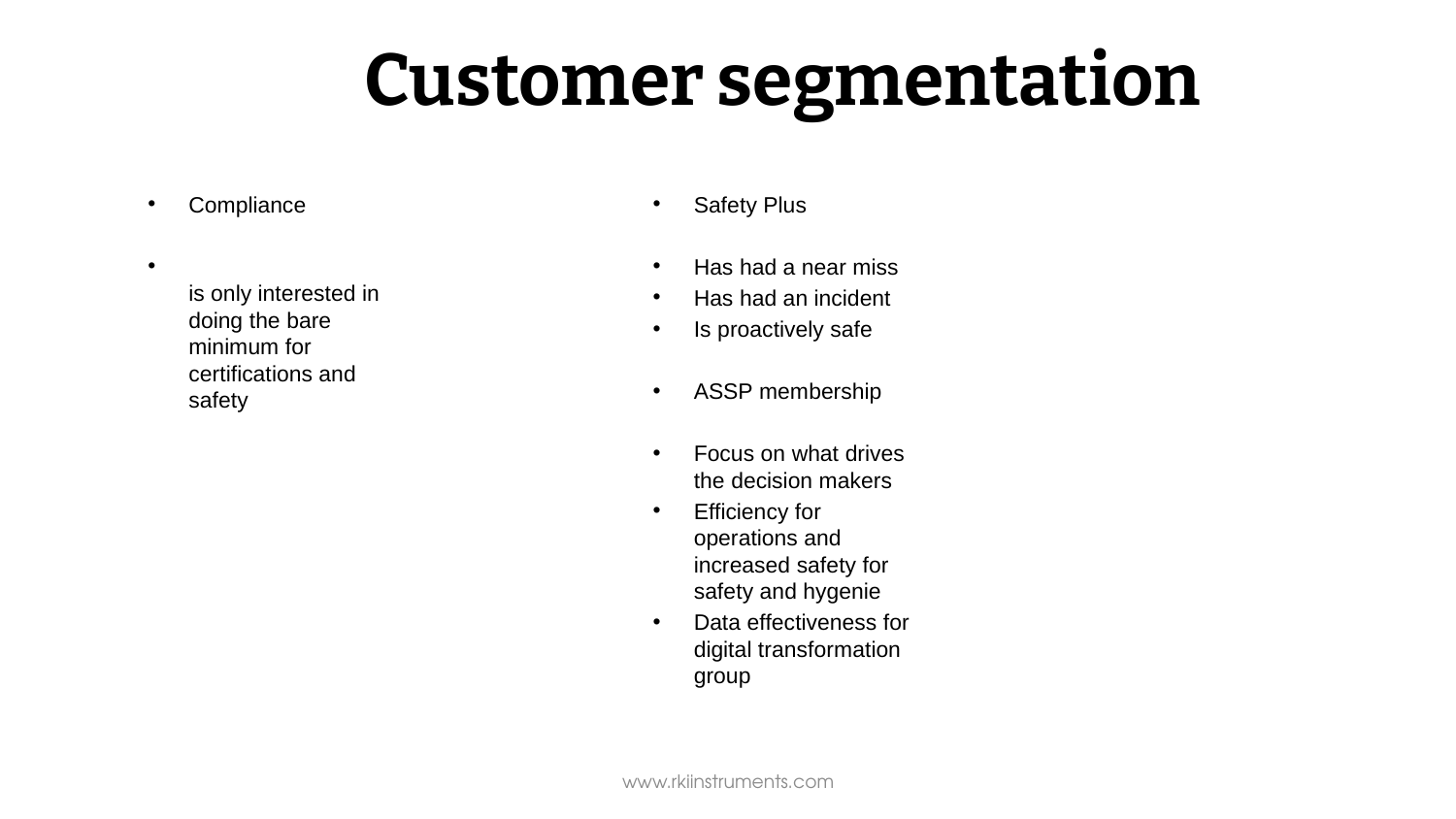

# Customer segmentation
Compliance

is only interested in doing the bare minimum for certifications and safety

Safety Plus

Has had a near miss
Has had an incident
Is proactively safe

ASSP membership

Focus on what drives the decision makers
Efficiency for operations and increased safety for safety and hygenie
Data effectiveness for digital transformation group

www.rkiinstruments.com